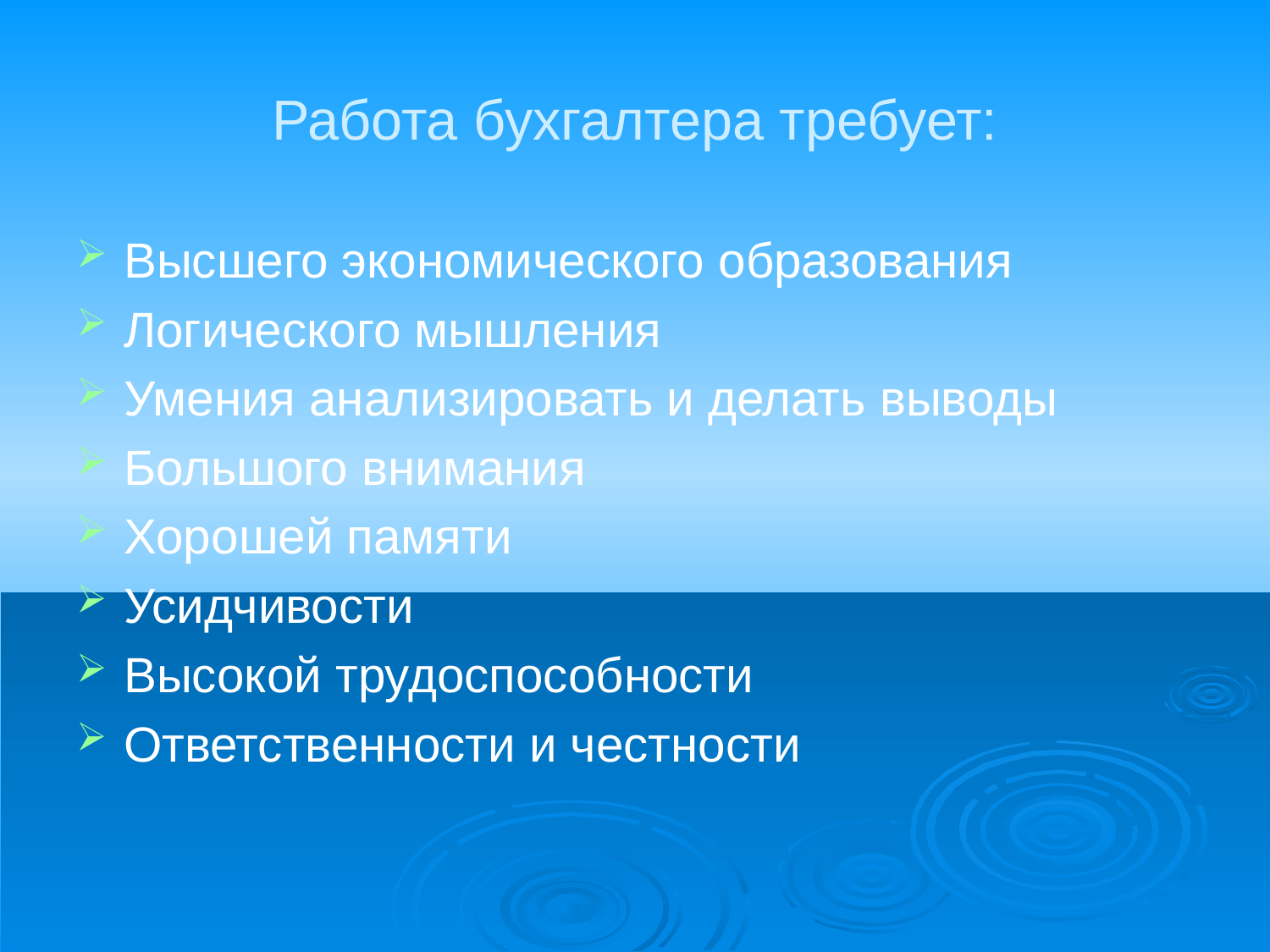

# Работа бухгалтера требует:
Высшего экономического образования
Логического мышления
Умения анализировать и делать выводы
Большого внимания
Хорошей памяти
Усидчивости
Высокой трудоспособности
Ответственности и честности